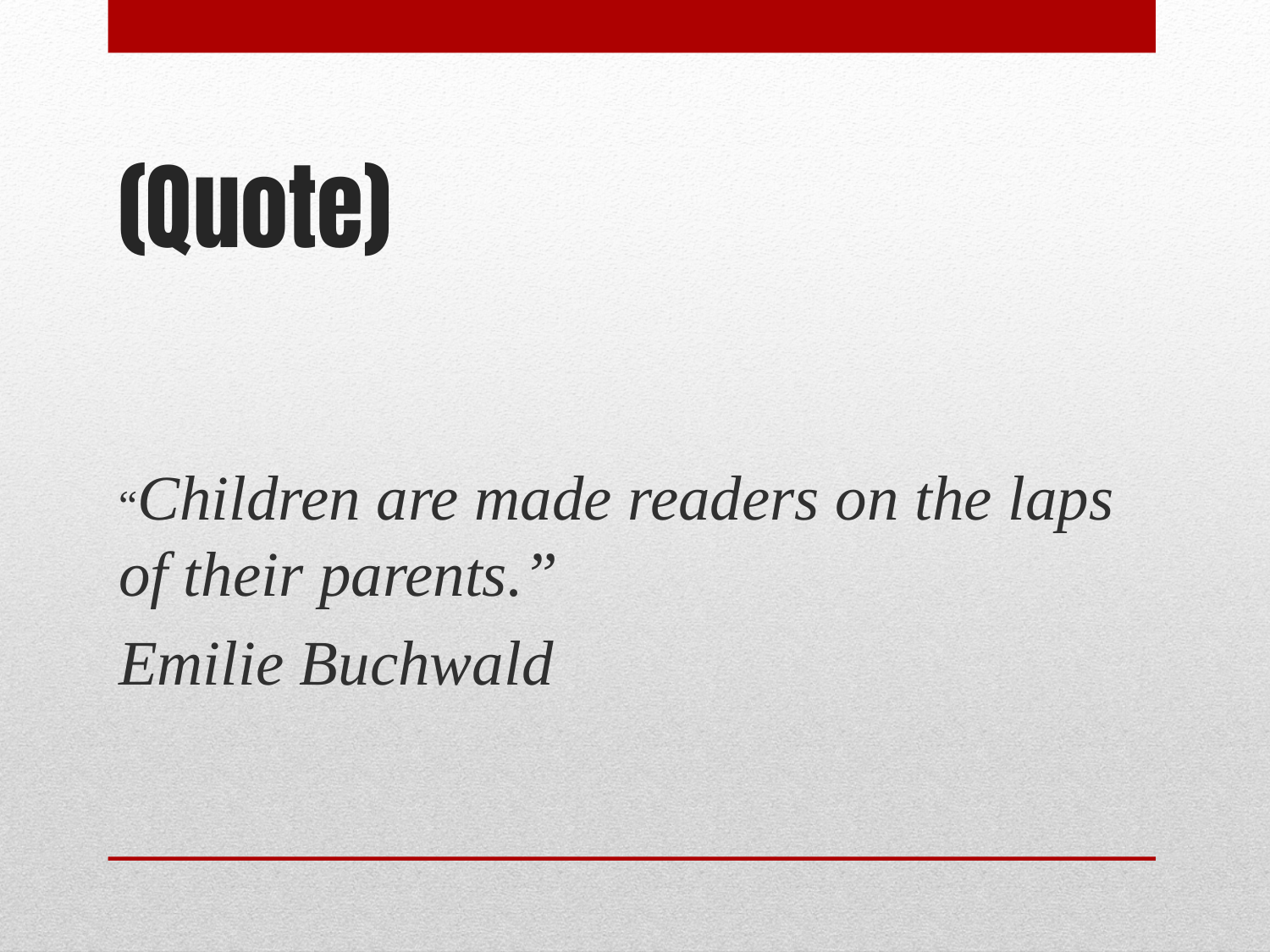

# (Quote)
“Children are made readers on the laps of their parents.”
Emilie Buchwald